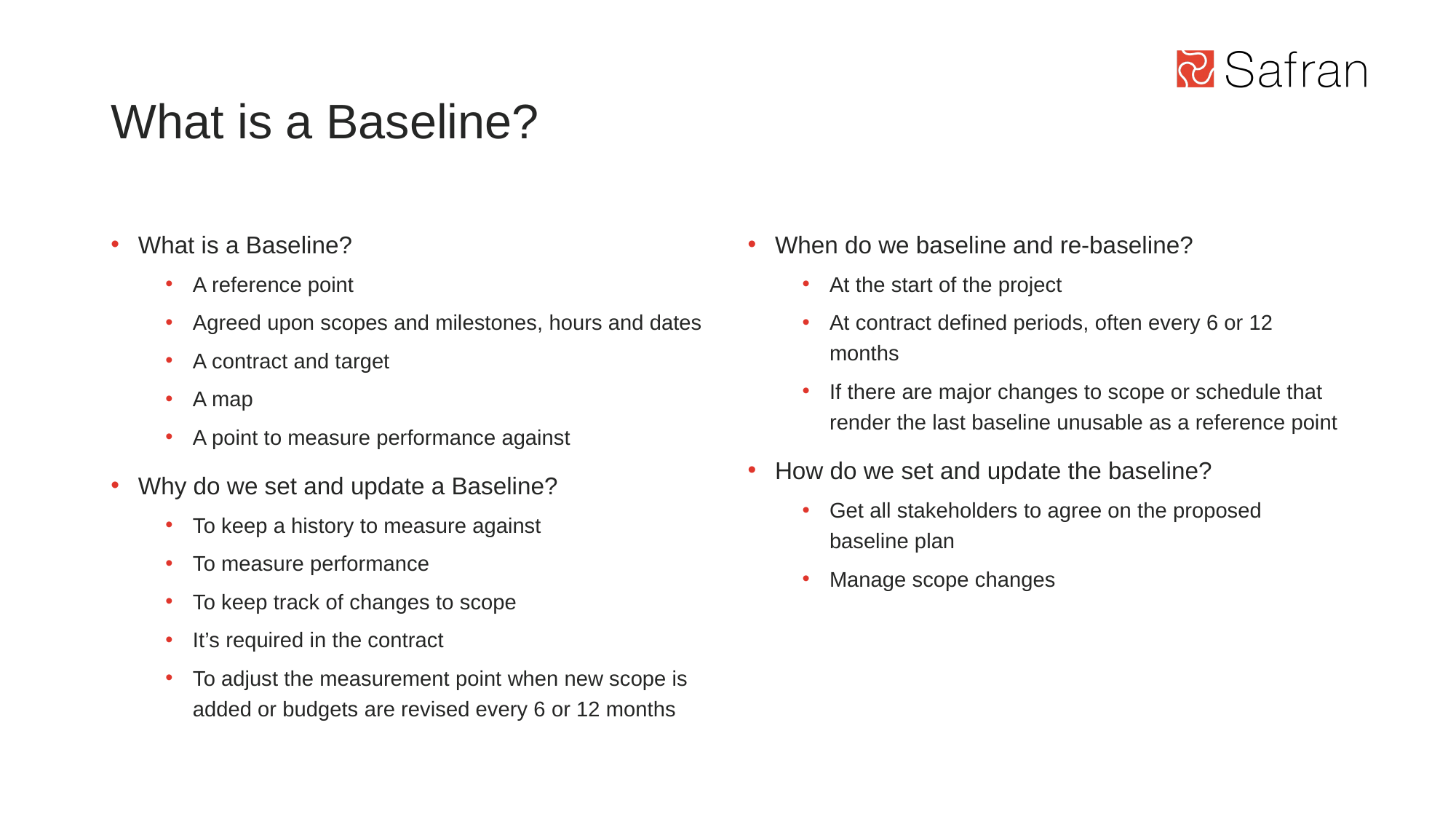

# What is a Baseline?
What is a Baseline?
A reference point
Agreed upon scopes and milestones, hours and dates
A contract and target
A map
A point to measure performance against
Why do we set and update a Baseline?
To keep a history to measure against
To measure performance
To keep track of changes to scope
It’s required in the contract
To adjust the measurement point when new scope is added or budgets are revised every 6 or 12 months

When do we baseline and re-baseline?
At the start of the project
At contract defined periods, often every 6 or 12 months
If there are major changes to scope or schedule that render the last baseline unusable as a reference point
How do we set and update the baseline?
Get all stakeholders to agree on the proposed baseline plan
Manage scope changes